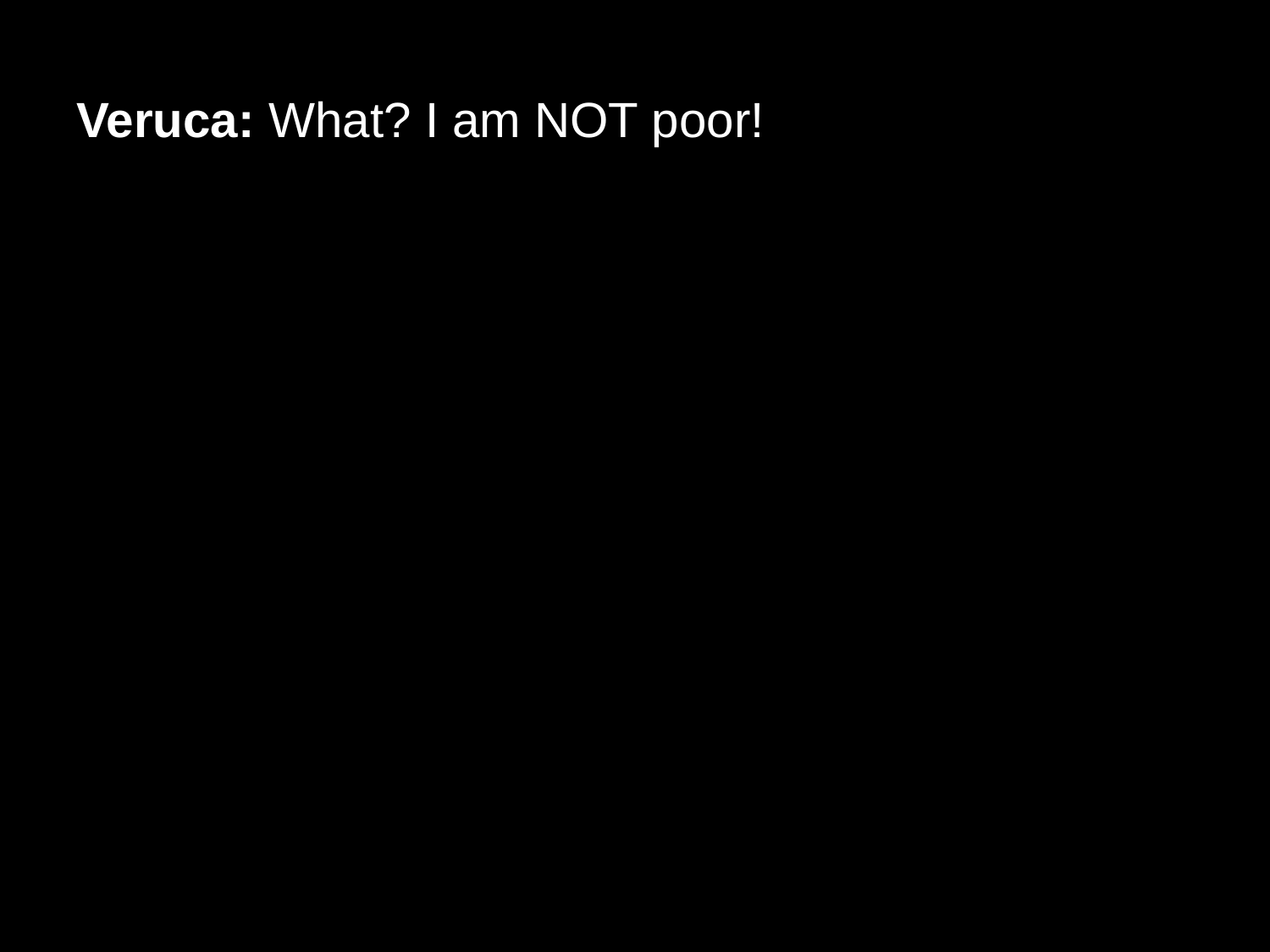

# Veruca: What? I am NOT poor!